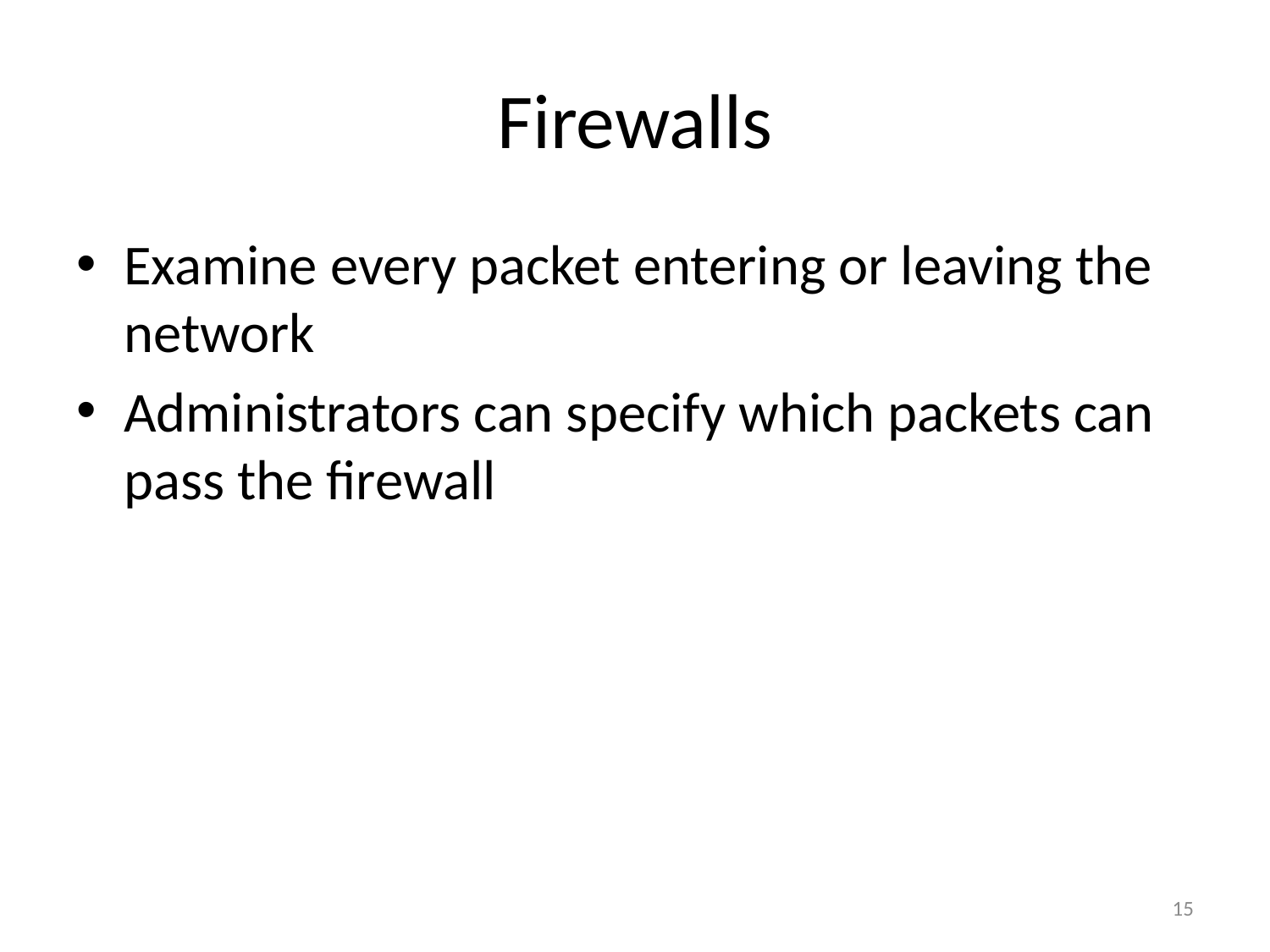

# Firewalls
Examine every packet entering or leaving the network
Administrators can specify which packets can pass the firewall
15